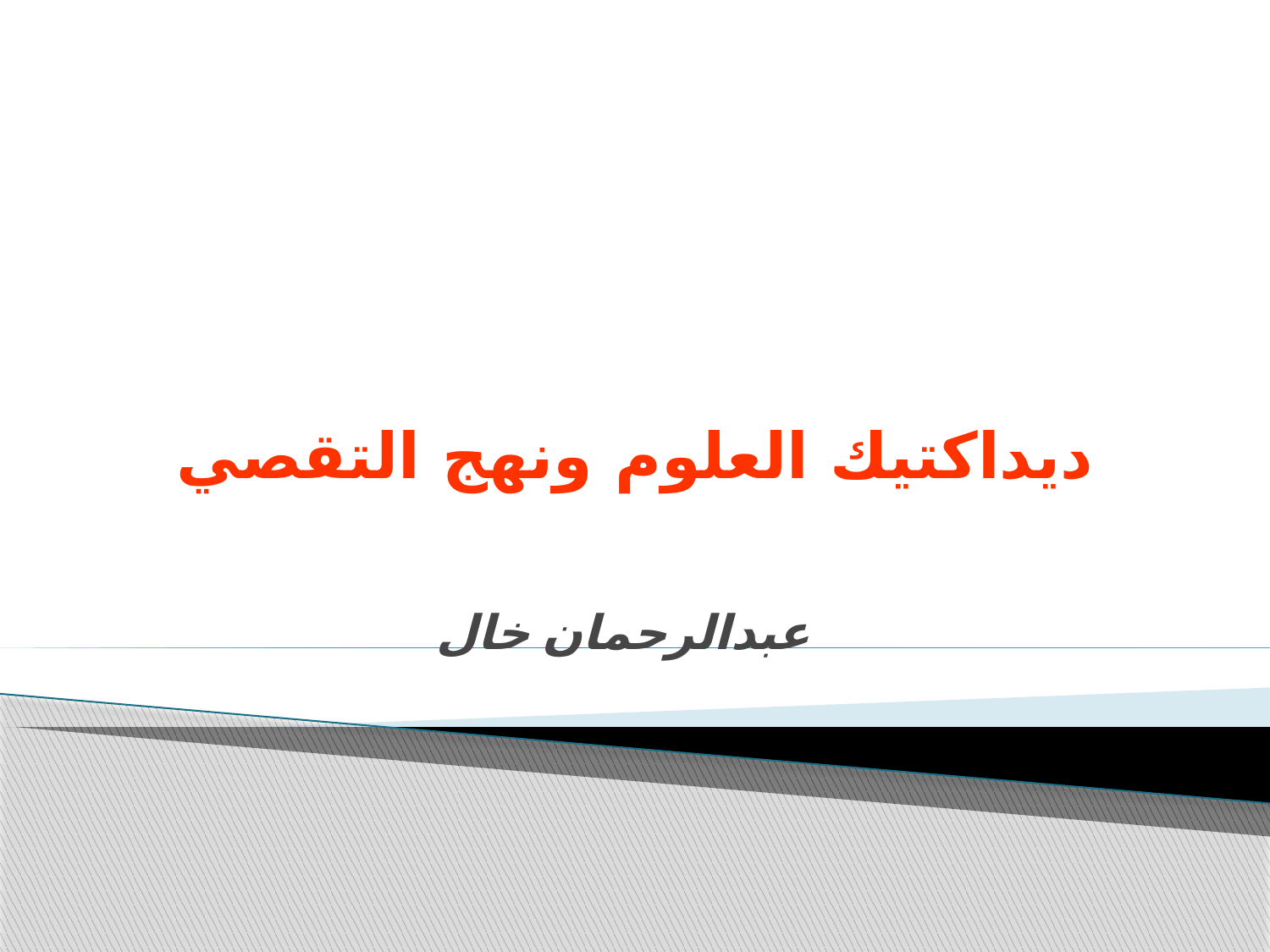

# ديداكتيك العلوم ونهج التقصي
عبدالرحمان خال